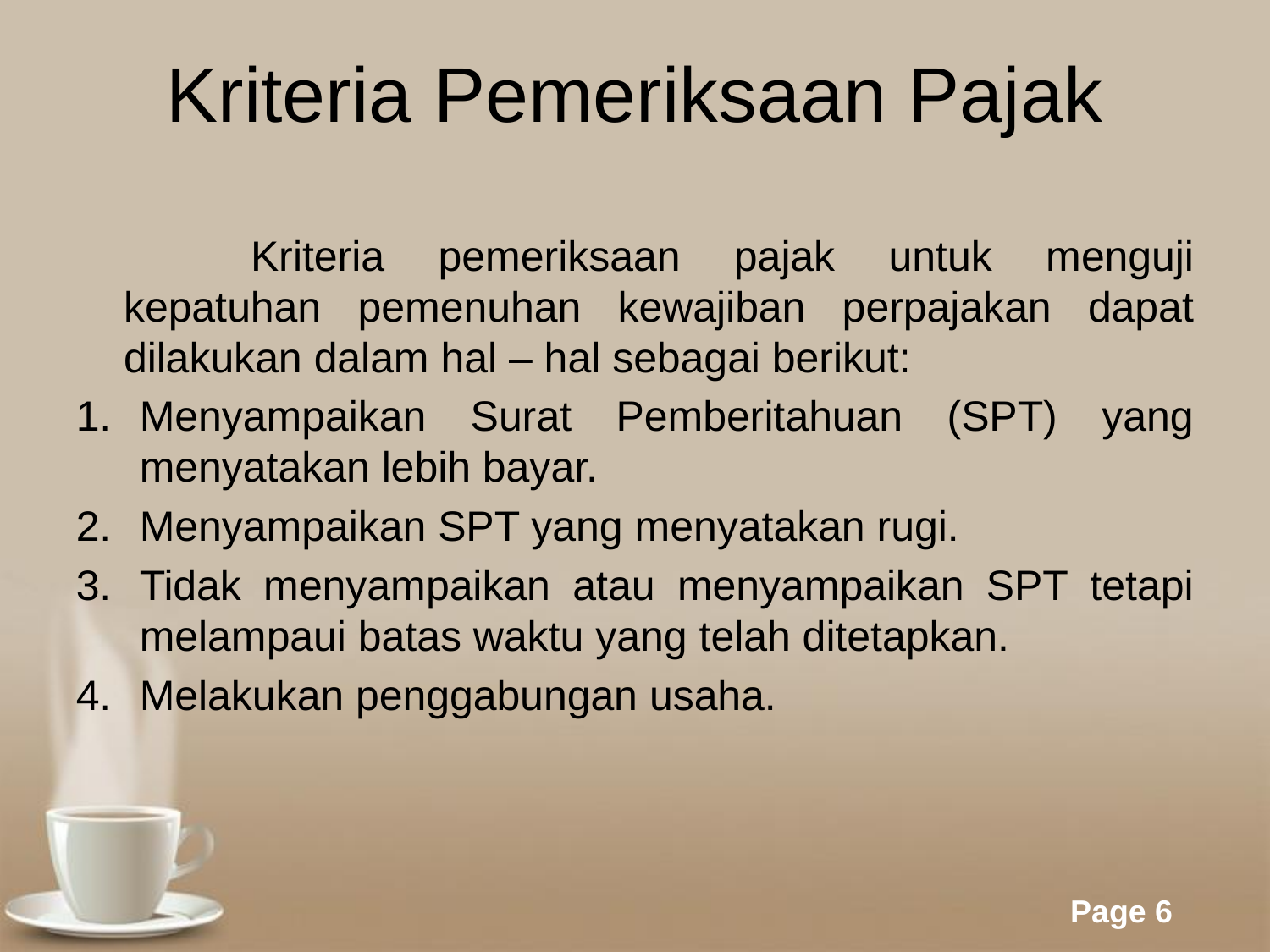

# Kriteria Pemeriksaan Pajak
		Kriteria pemeriksaan pajak untuk menguji kepatuhan pemenuhan kewajiban perpajakan dapat dilakukan dalam hal – hal sebagai berikut:
Menyampaikan Surat Pemberitahuan (SPT) yang menyatakan lebih bayar.
Menyampaikan SPT yang menyatakan rugi.
Tidak menyampaikan atau menyampaikan SPT tetapi melampaui batas waktu yang telah ditetapkan.
Melakukan penggabungan usaha.